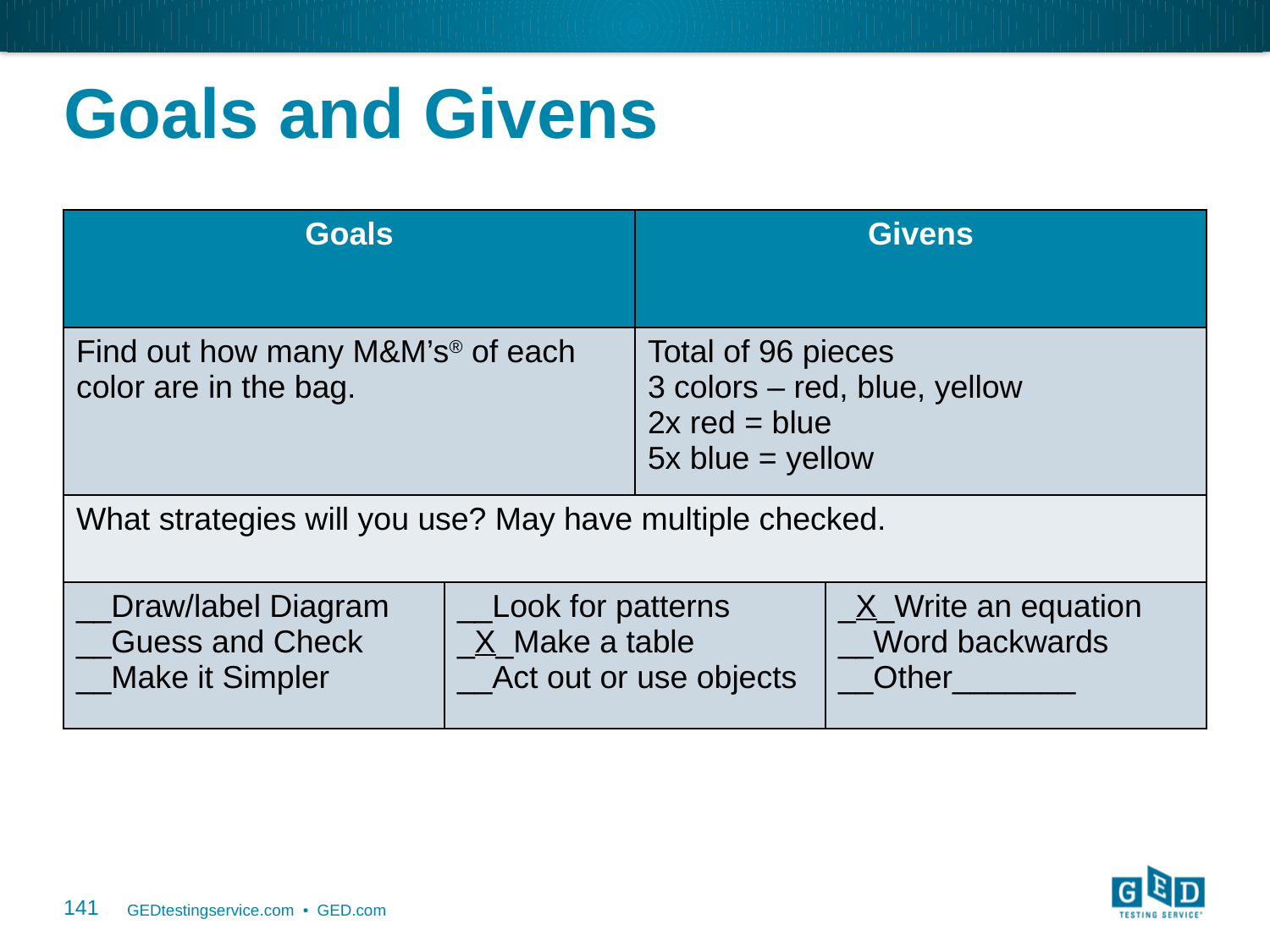

# Goals and Givens
| Goals |  | Givens |  |
| --- | --- | --- | --- |
| Find out how many M&M’s® of each color are in the bag. |  | Total of 96 pieces 3 colors – red, blue, yellow 2x red = blue 5x blue = yellow |  |
| What strategies will you use? May have multiple checked. |  |  |  |
| \_\_Draw/label Diagram \_\_Guess and Check \_\_Make it Simpler | \_\_Look for patterns \_X\_Make a table \_\_Act out or use objects |  | \_X\_Write an equation \_\_Word backwards \_\_Other\_\_\_\_\_\_\_ |
141